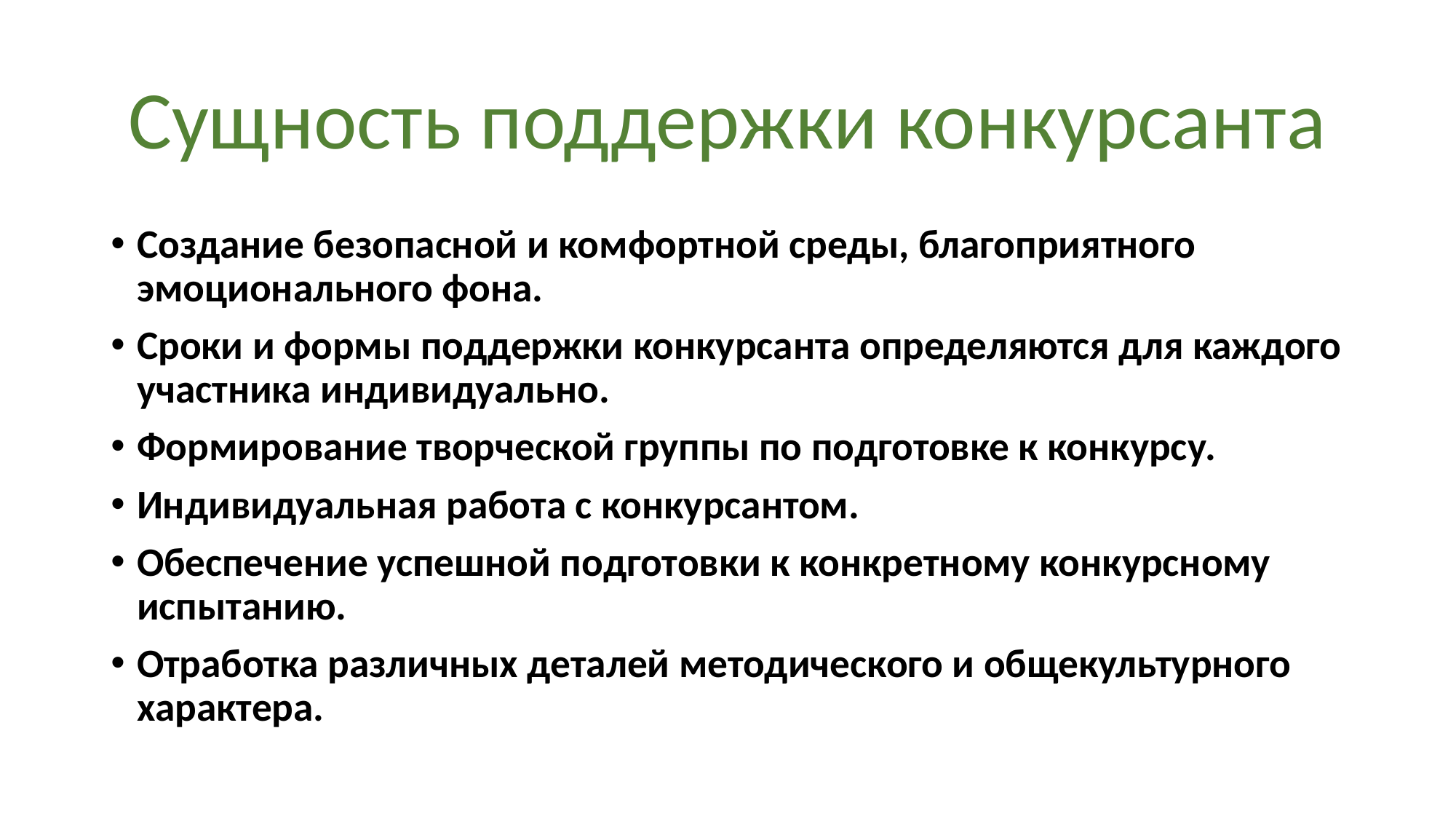

# Сущность поддержки конкурсанта
Создание безопасной и комфортной среды, благоприятного эмоционального фона.
Сроки и формы поддержки конкурсанта определяются для каждого участника индивидуально.
Формирование творческой группы по подготовке к конкурсу.
Индивидуальная работа с конкурсантом.
Обеспечение успешной подготовки к конкретному конкурсному испытанию.
Отработка различных деталей методического и общекультурного характера.